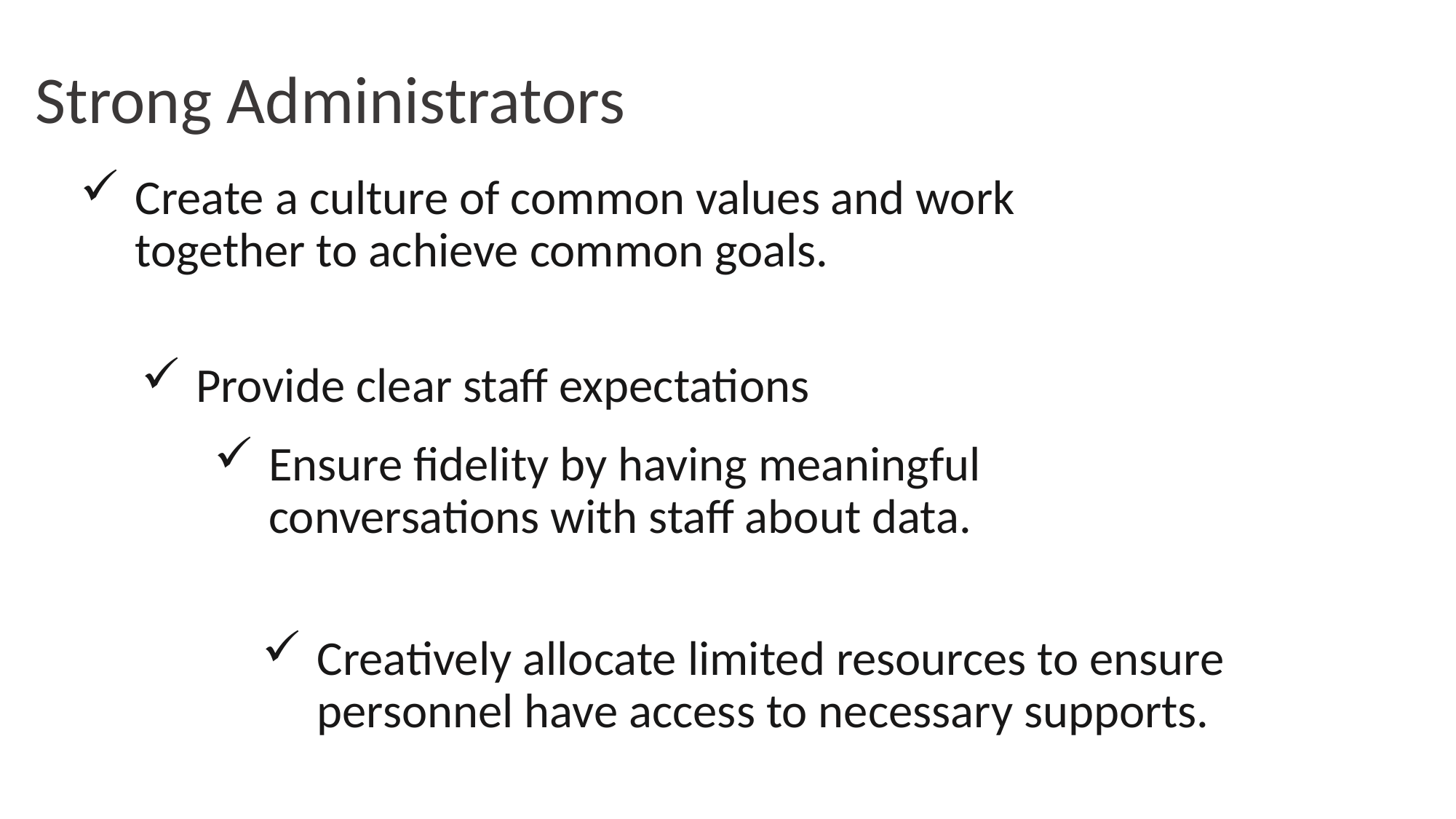

# Strong Administrators
Create a culture of common values and work together to achieve common goals.
Provide clear staff expectations
Ensure fidelity by having meaningful conversations with staff about data.
Creatively allocate limited resources to ensure personnel have access to necessary supports.